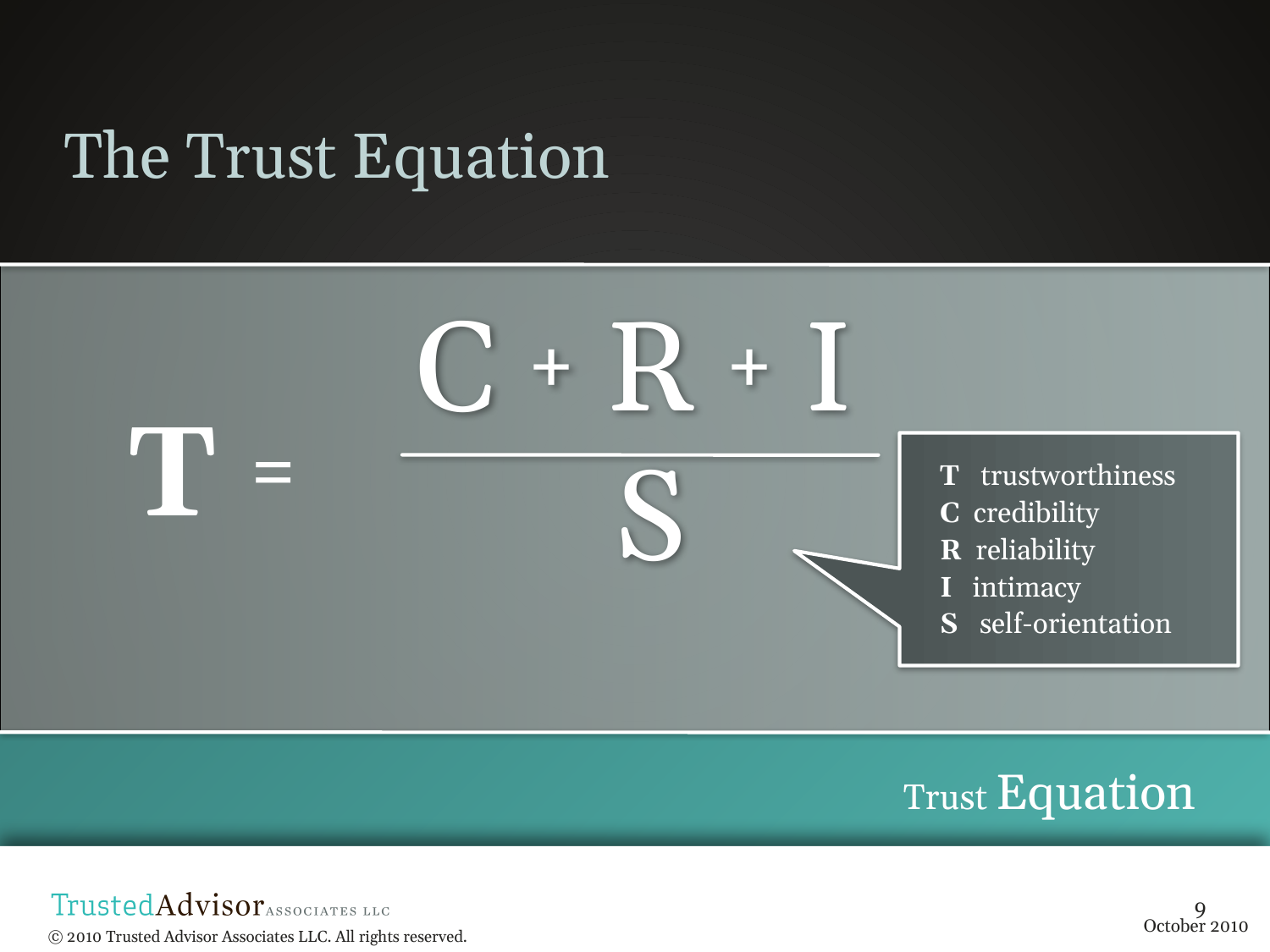

# The Trust Equation

C + R + I
 S
T =
T   trustworthiness
C  credibility
R  reliability
I   intimacy
S   self-orientation